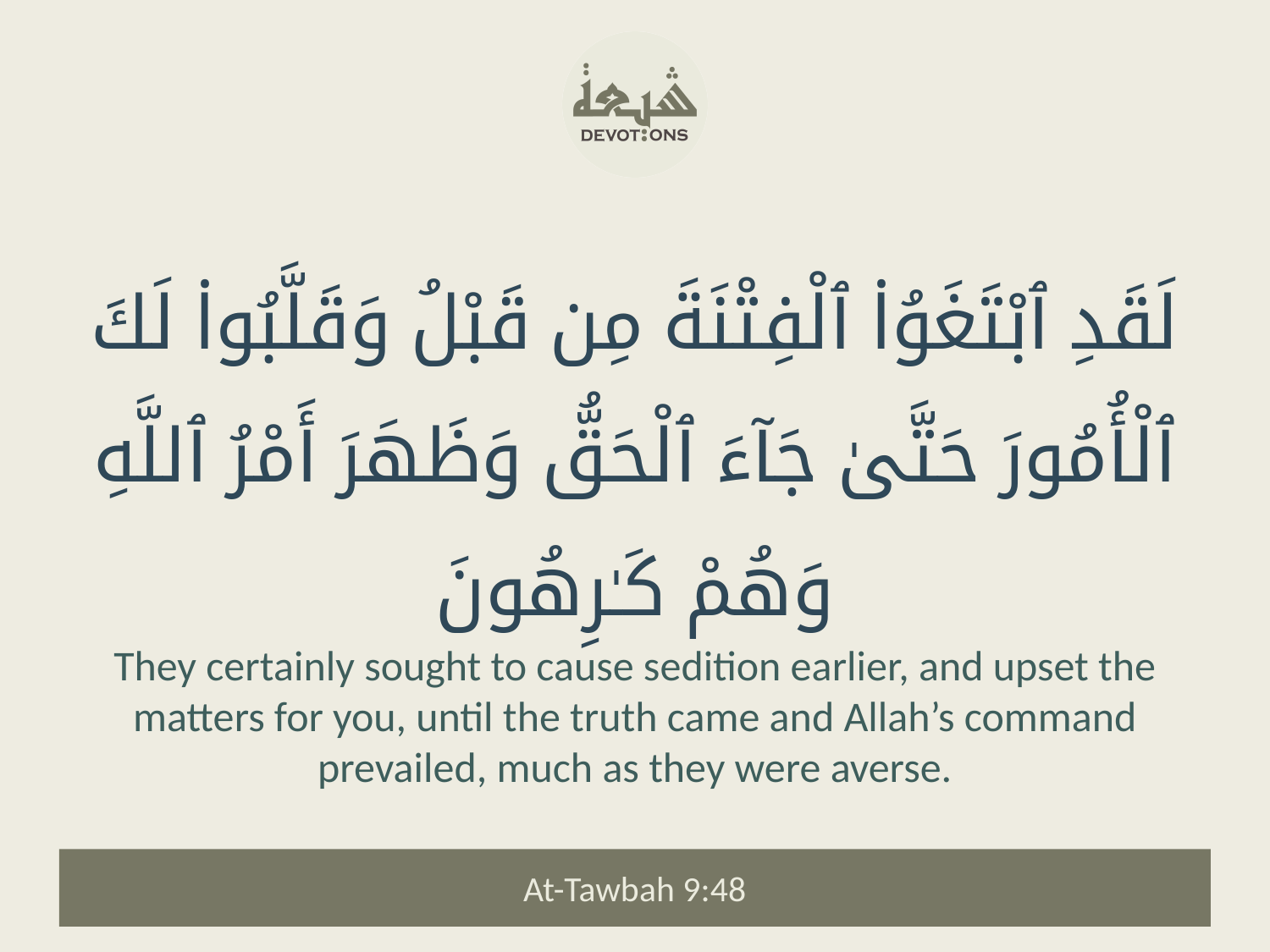

لَقَدِ ٱبْتَغَوُا۟ ٱلْفِتْنَةَ مِن قَبْلُ وَقَلَّبُوا۟ لَكَ ٱلْأُمُورَ حَتَّىٰ جَآءَ ٱلْحَقُّ وَظَهَرَ أَمْرُ ٱللَّهِ وَهُمْ كَـٰرِهُونَ
They certainly sought to cause sedition earlier, and upset the matters for you, until the truth came and Allah’s command prevailed, much as they were averse.
At-Tawbah 9:48